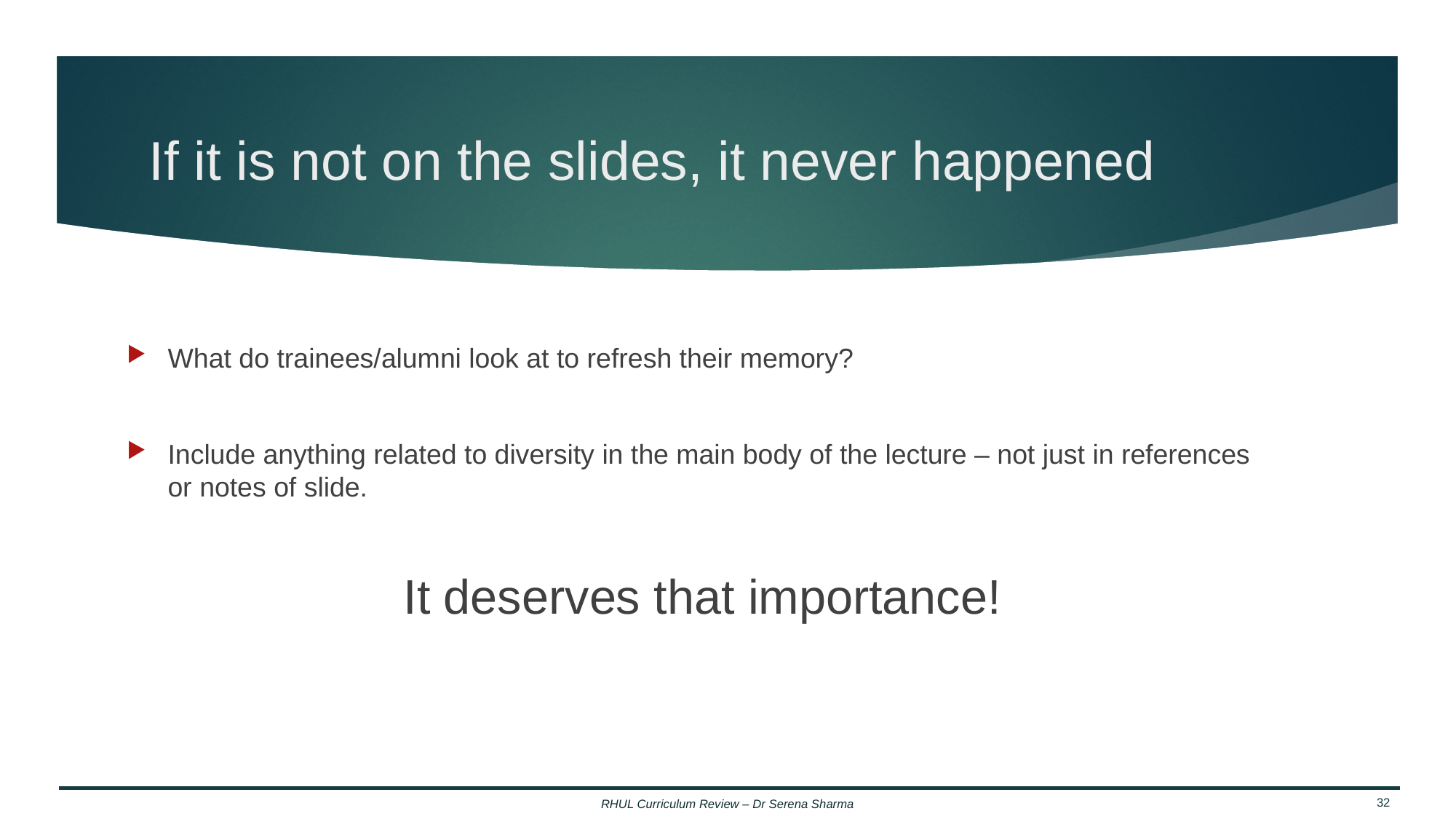

# If it is not on the slides, it never happened
What do trainees/alumni look at to refresh their memory?

Include anything related to diversity in the main body of the lecture – not just in references or notes of slide.

It deserves that importance!
RHUL Curriculum Review – Dr Serena Sharma